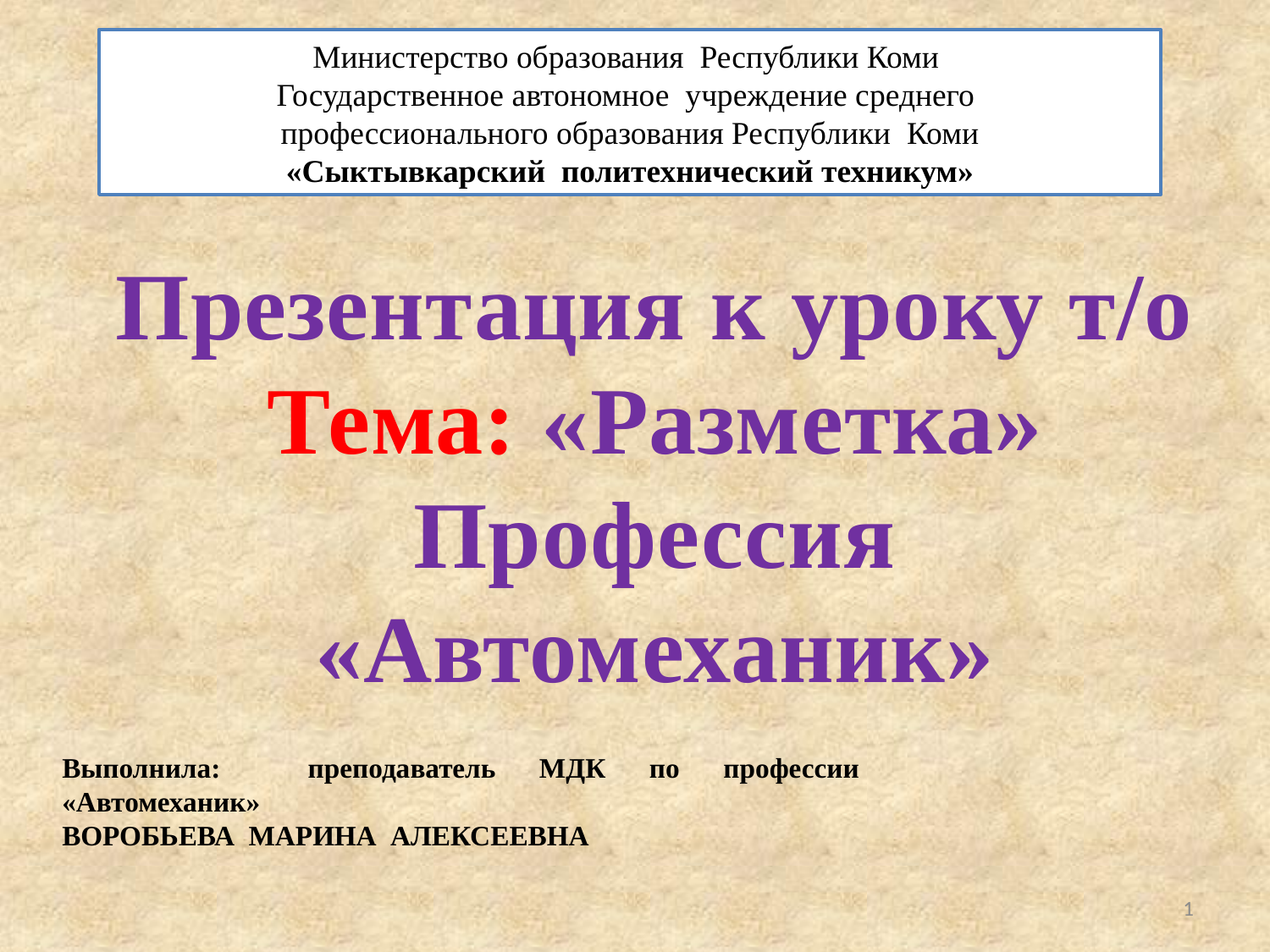

Министерство образования  Республики Коми
Государственное автономное  учреждение среднего
профессионального образования Республики  Коми
«Сыктывкарский  политехнический техникум»
Презентация к уроку т/о
Тема: «Разметка»
Профессия «Автомеханик»
Выполнила:  преподаватель МДК по профессии «Автомеханик»
ВОРОБЬЕВА  МАРИНА  АЛЕКСЕЕВНА
1